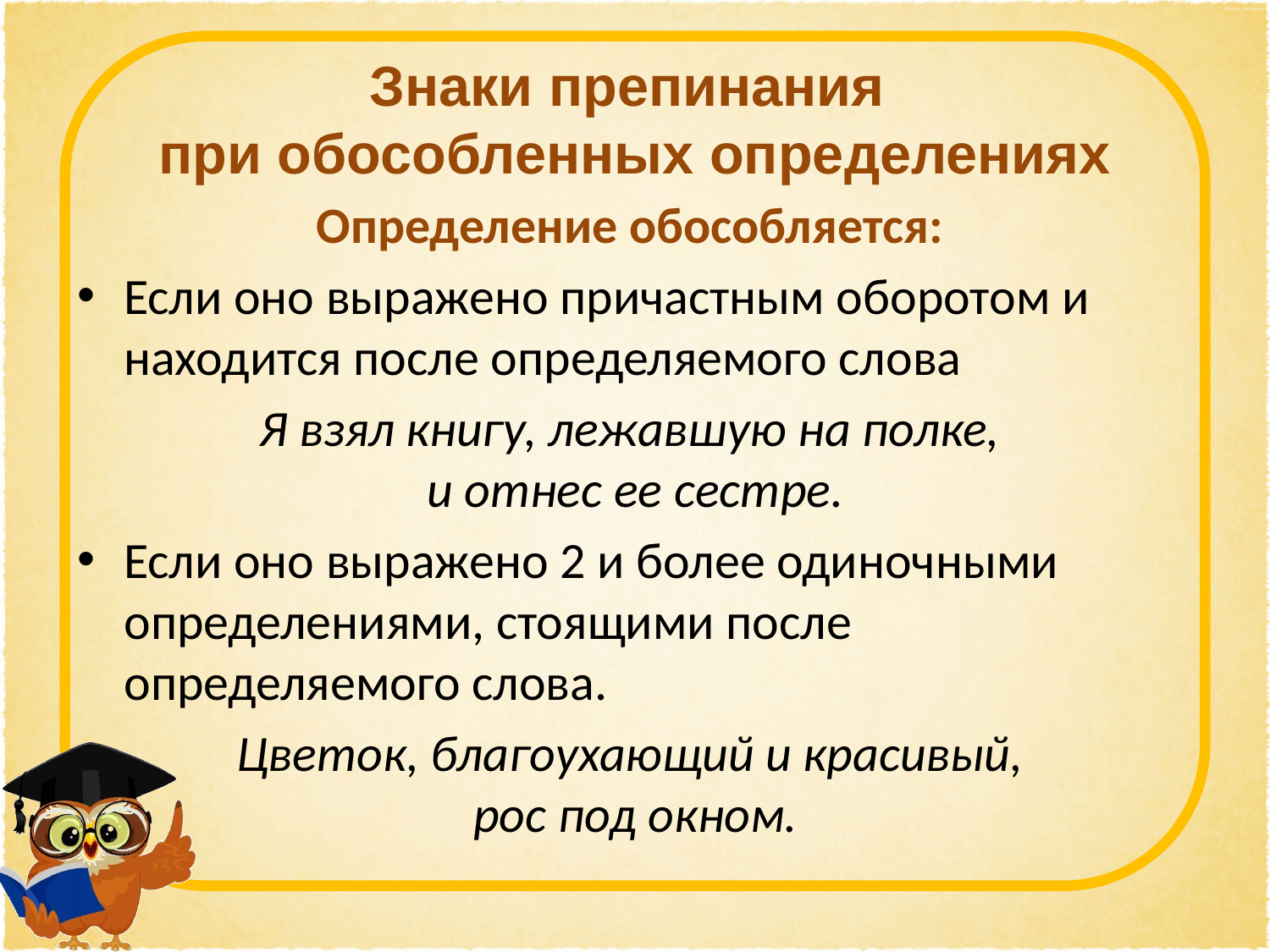

# Знаки препинания при обособленных определениях
Определение обособляется:
Если оно выражено причастным оборотом и находится после определяемого слова
Я взял книгу, лежавшую на полке,
и отнес ее сестре.
Если оно выражено 2 и более одиночными определениями, стоящими после определяемого слова.
Цветок, благоухающий и красивый, 
рос под окном.